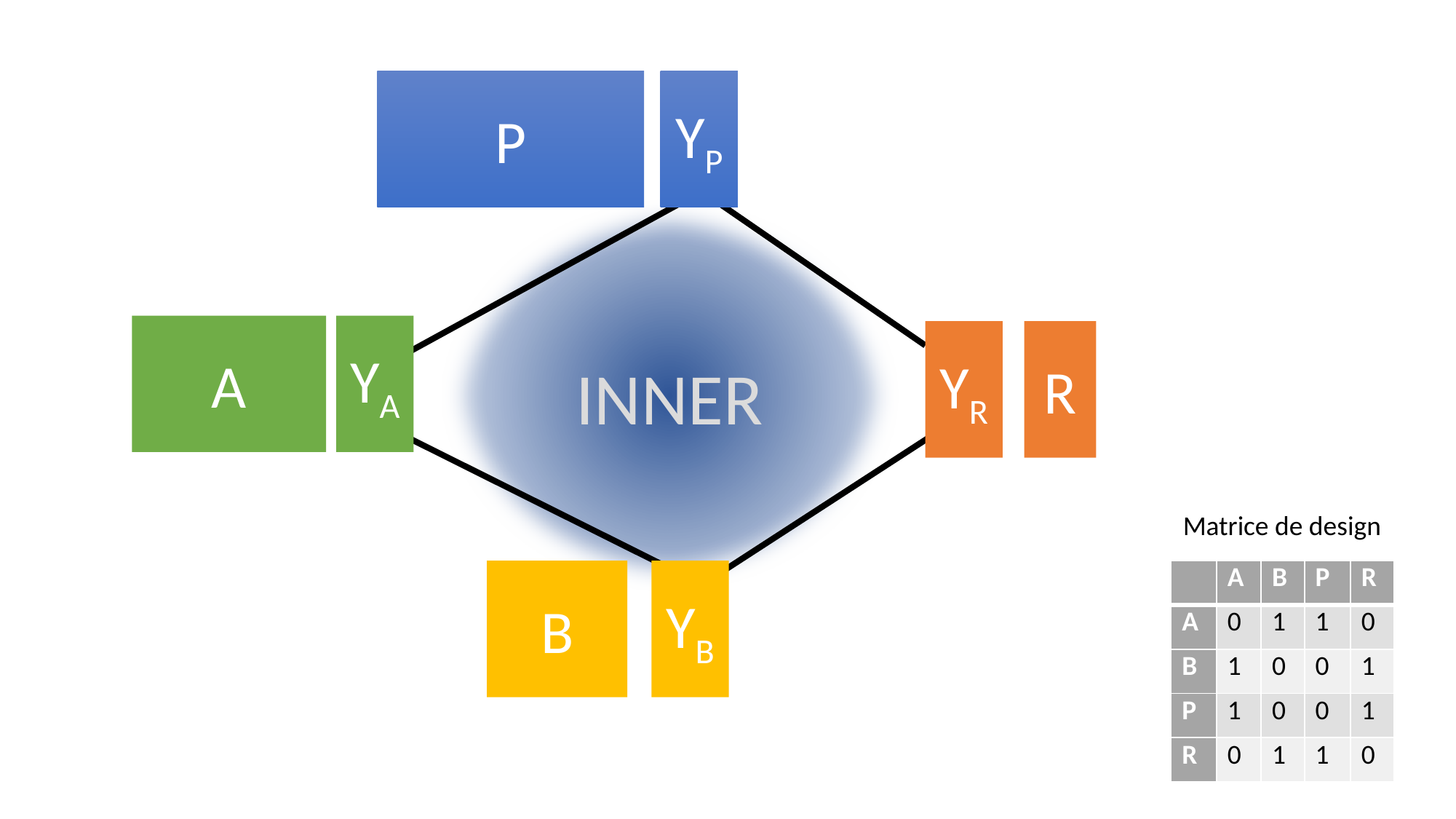

P
YP
INNER
A
YA
YR
R
Matrice de design
B
YB
|  | A | B | P | R |
| --- | --- | --- | --- | --- |
| A | 0 | 1 | 1 | 0 |
| B | 1 | 0 | 0 | 1 |
| P | 1 | 0 | 0 | 1 |
| R | 0 | 1 | 1 | 0 |